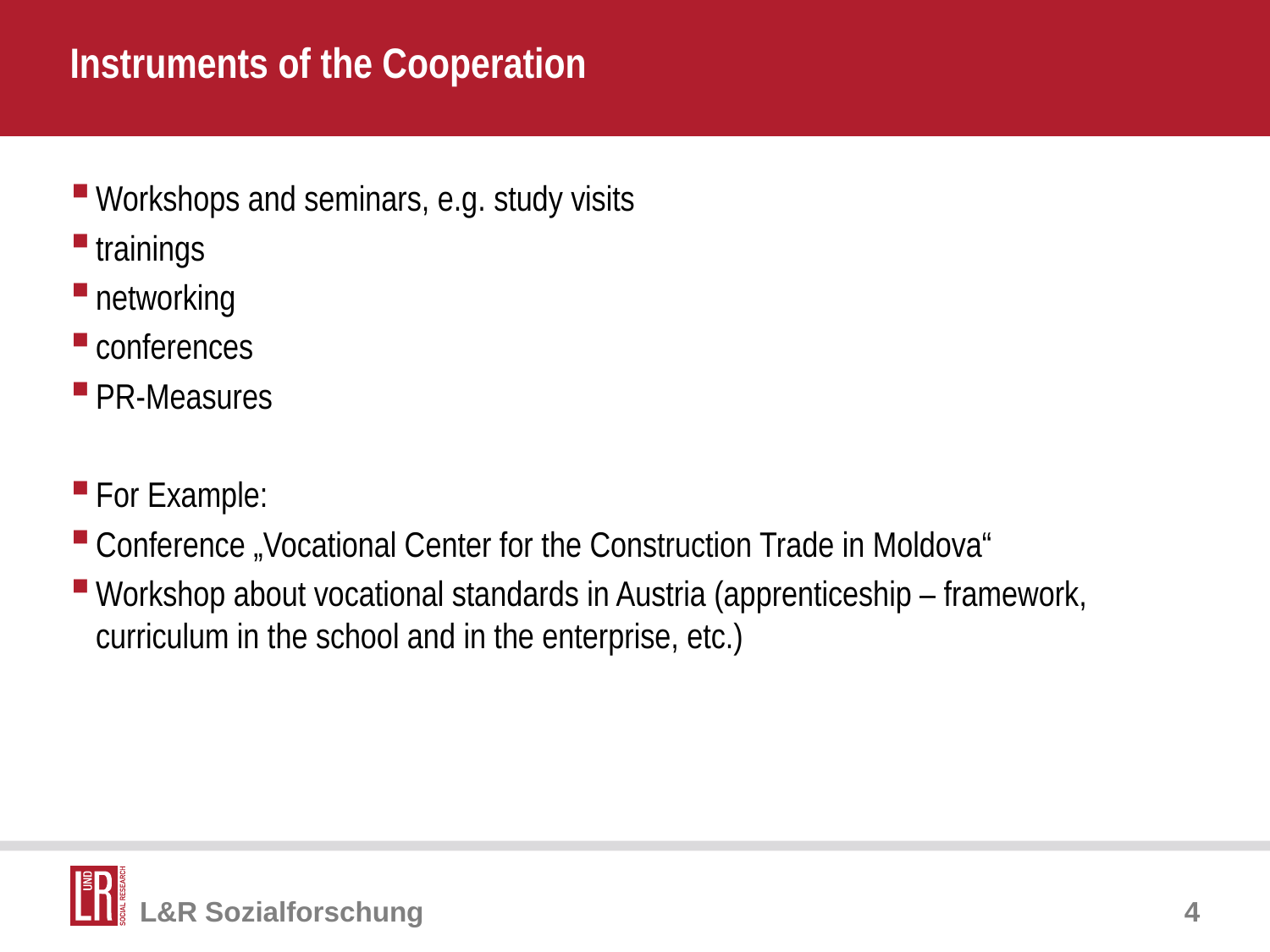

# Instruments of the Cooperation
Workshops and seminars, e.g. study visits
trainings
networking
conferences
PR-Measures

For Example:
Conference „Vocational Center for the Construction Trade in Moldova“
Workshop about vocational standards in Austria (apprenticeship – framework, curriculum in the school and in the enterprise, etc.)

4